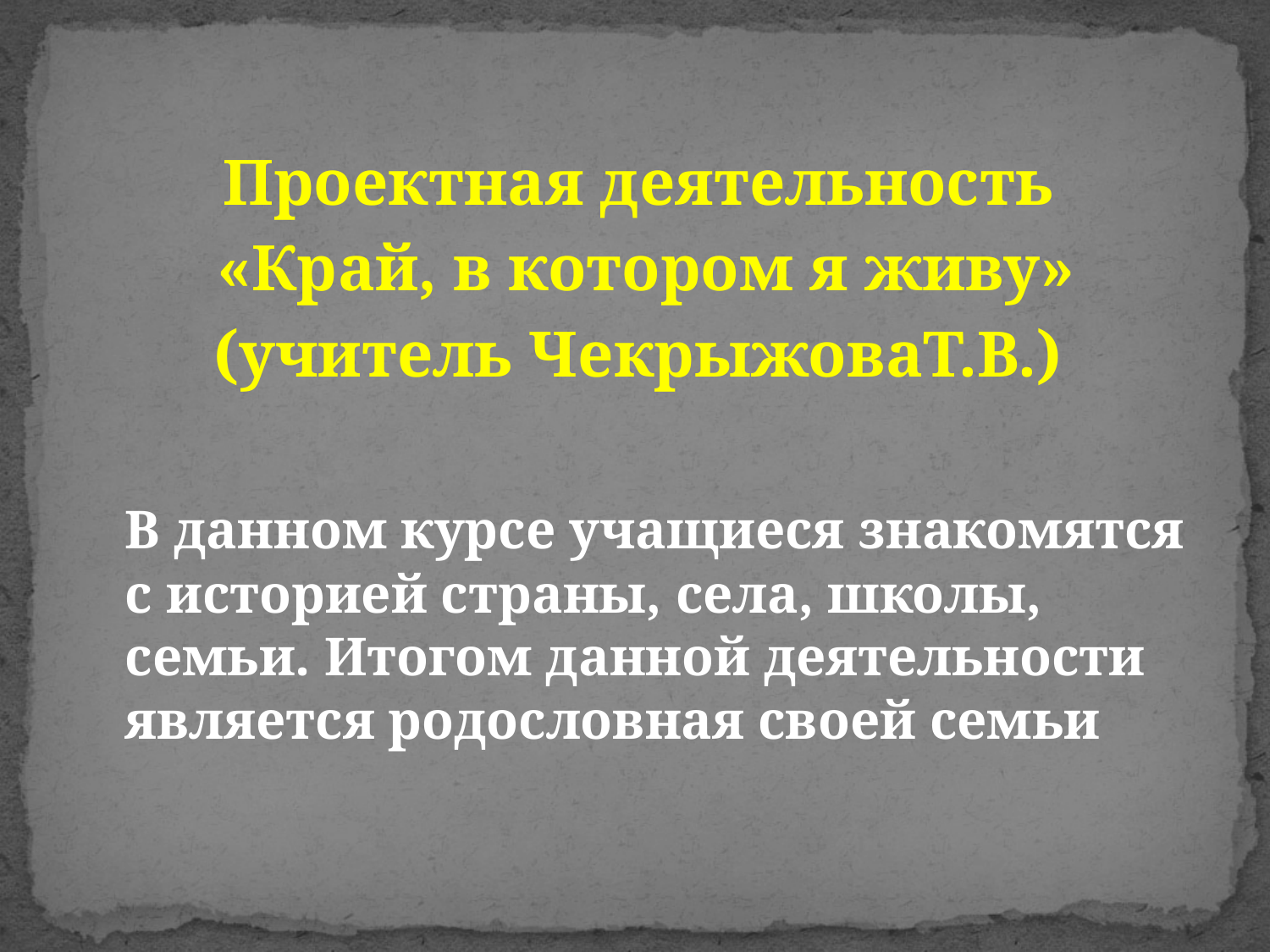

Проектная деятельность
 «Край, в котором я живу»
(учитель ЧекрыжоваТ.В.)

		В данном курсе учащиеся знакомятся с историей страны, села, школы, семьи. Итогом данной деятельности является родословная своей семьи